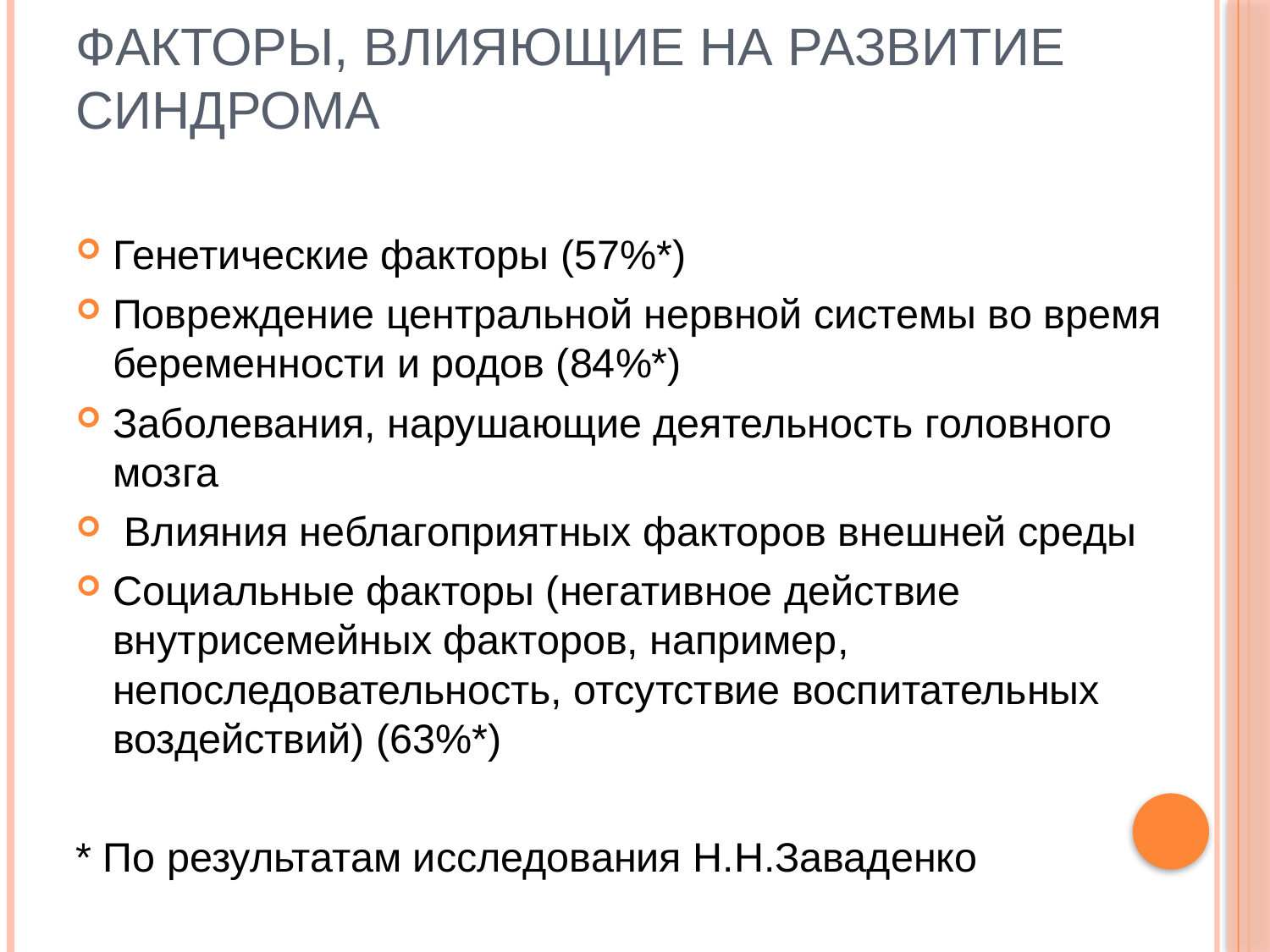

# Факторы, влияющие на развитие синдрома
Генетические факторы (57%*)
Повреждение центральной нервной системы во время беременности и родов (84%*)
Заболевания, нарушающие деятельность головного мозга
 Влияния неблагоприятных факторов внешней среды
Социальные факторы (негативное действие внутрисемейных факторов, например, непоследовательность, отсутствие воспитательных воздействий) (63%*)

* По результатам исследования Н.Н.Заваденко